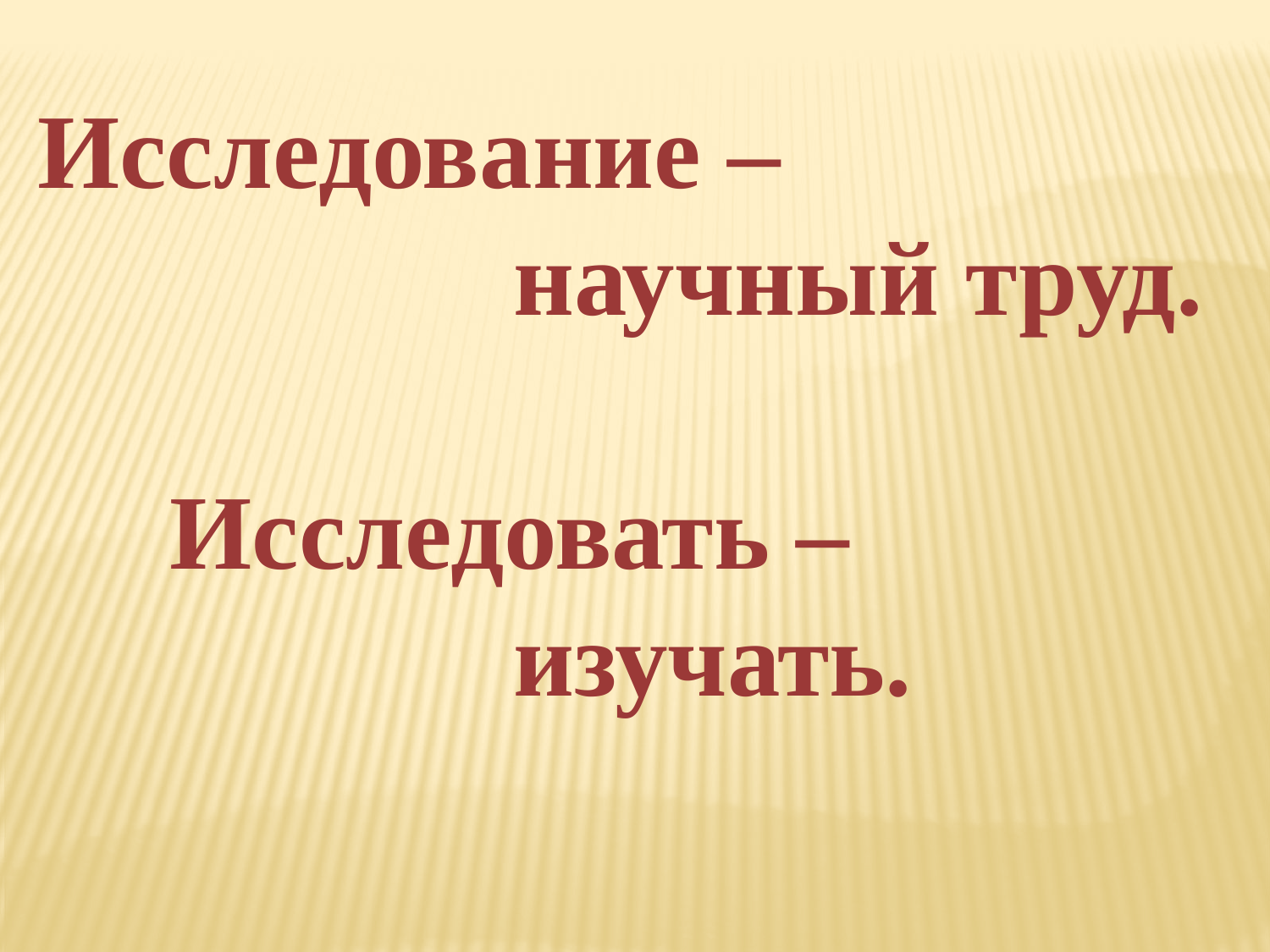

Исследование –
                  научный труд.

     Исследовать –
                  изучать.